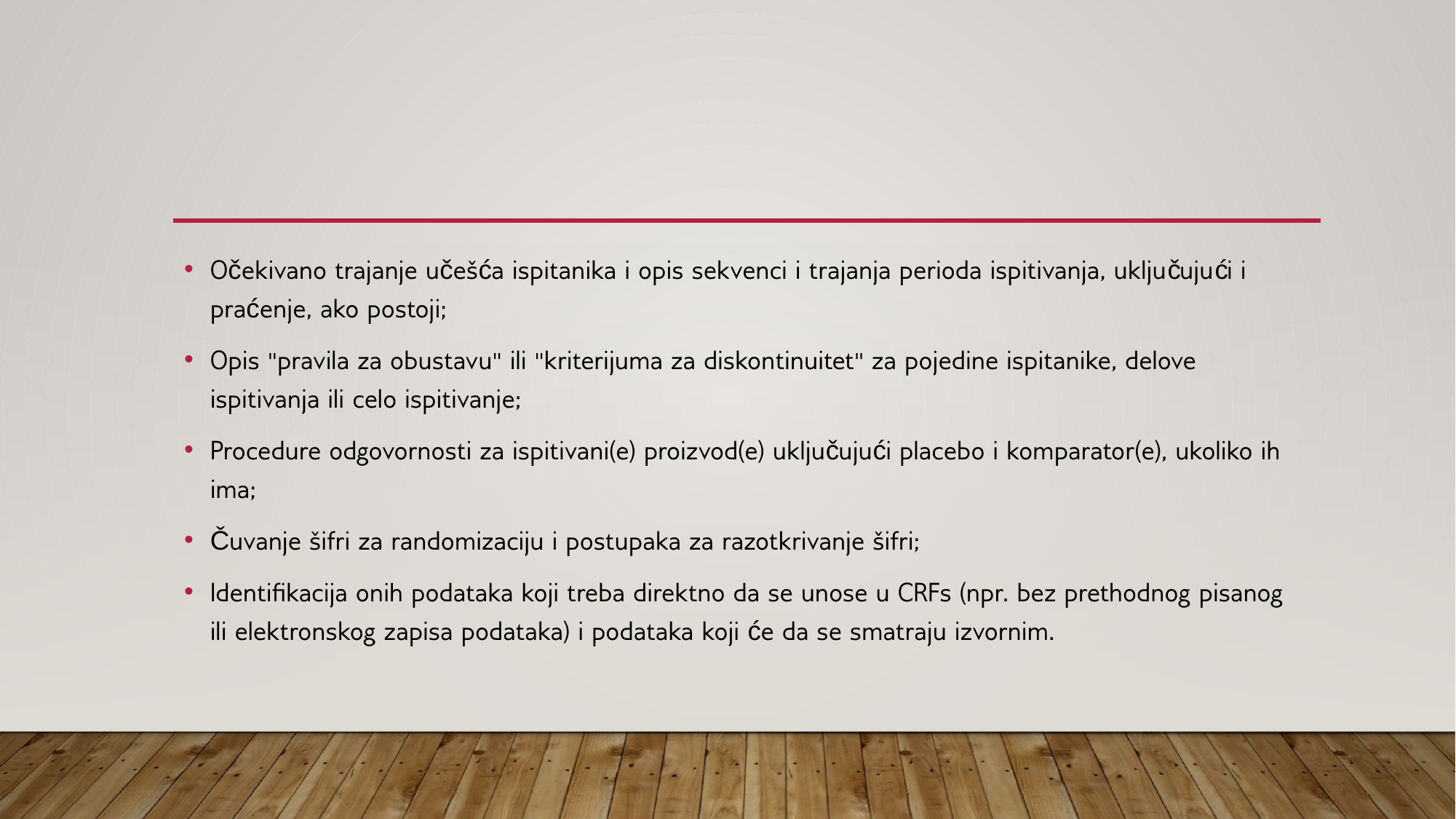

#
Očekivano trajanje učešća ispitanika i opis sekvenci i trajanja perioda ispitivanja, uključujući i praćenje, ako postoji;
Opis "pravila za obustavu" ili "kriterijuma za diskontinuitet" za pojedine ispitanike, delove ispitivanja ili celo ispitivanje;
Procedure odgovornosti za ispitivani(e) proizvod(e) uključujući placebo i komparator(e), ukoliko ih ima;
Čuvanje šifri za randomizaciju i postupaka za razotkrivanje šifri;
Identifikacija onih podataka koji treba direktno da se unose u CRFs (npr. bez prethodnog pisanog ili elektronskog zapisa podataka) i podataka koji će da se smatraju izvornim.